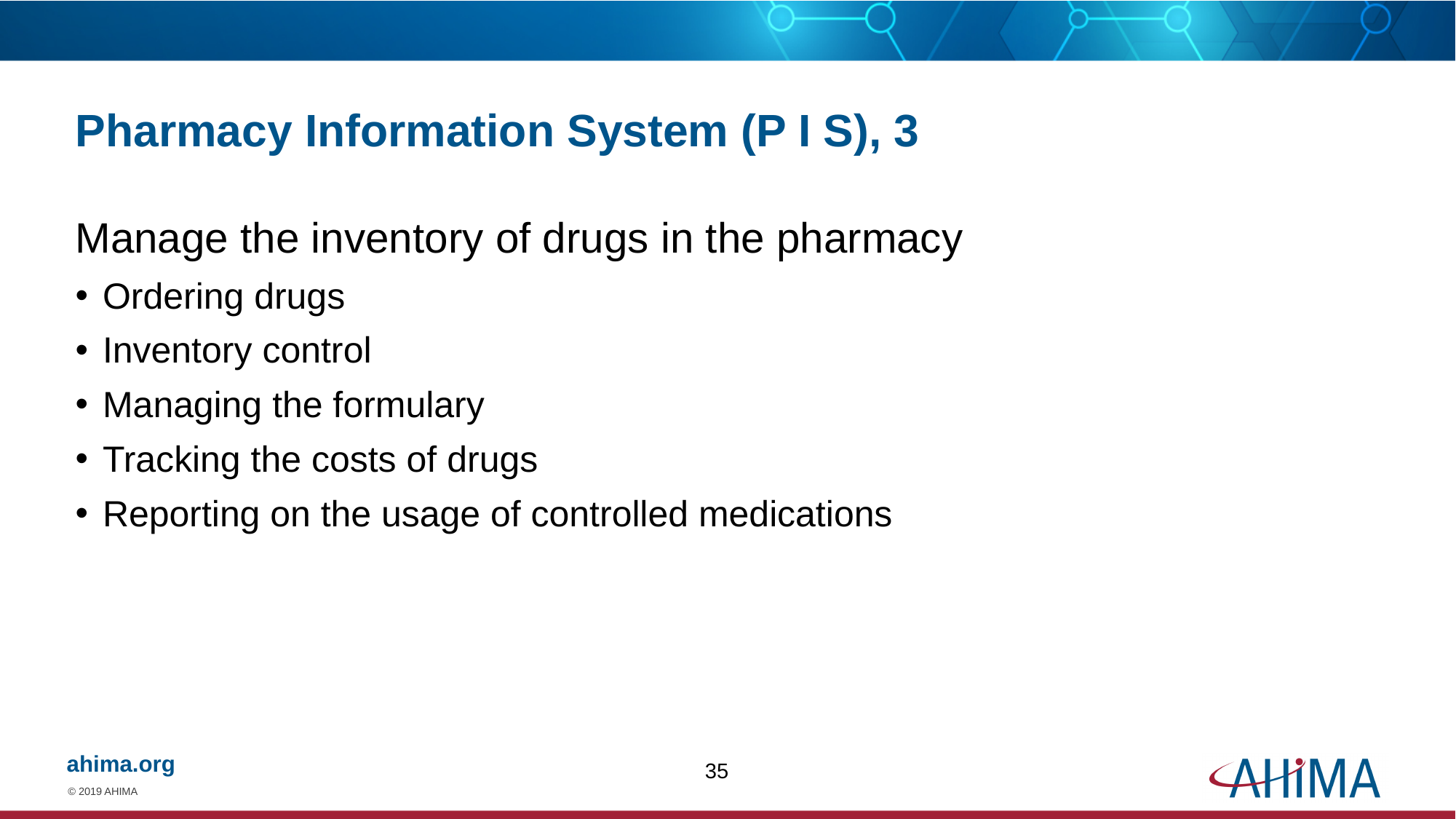

# Pharmacy Information System (P I S), 3
Manage the inventory of drugs in the pharmacy
Ordering drugs
Inventory control
Managing the formulary
Tracking the costs of drugs
Reporting on the usage of controlled medications